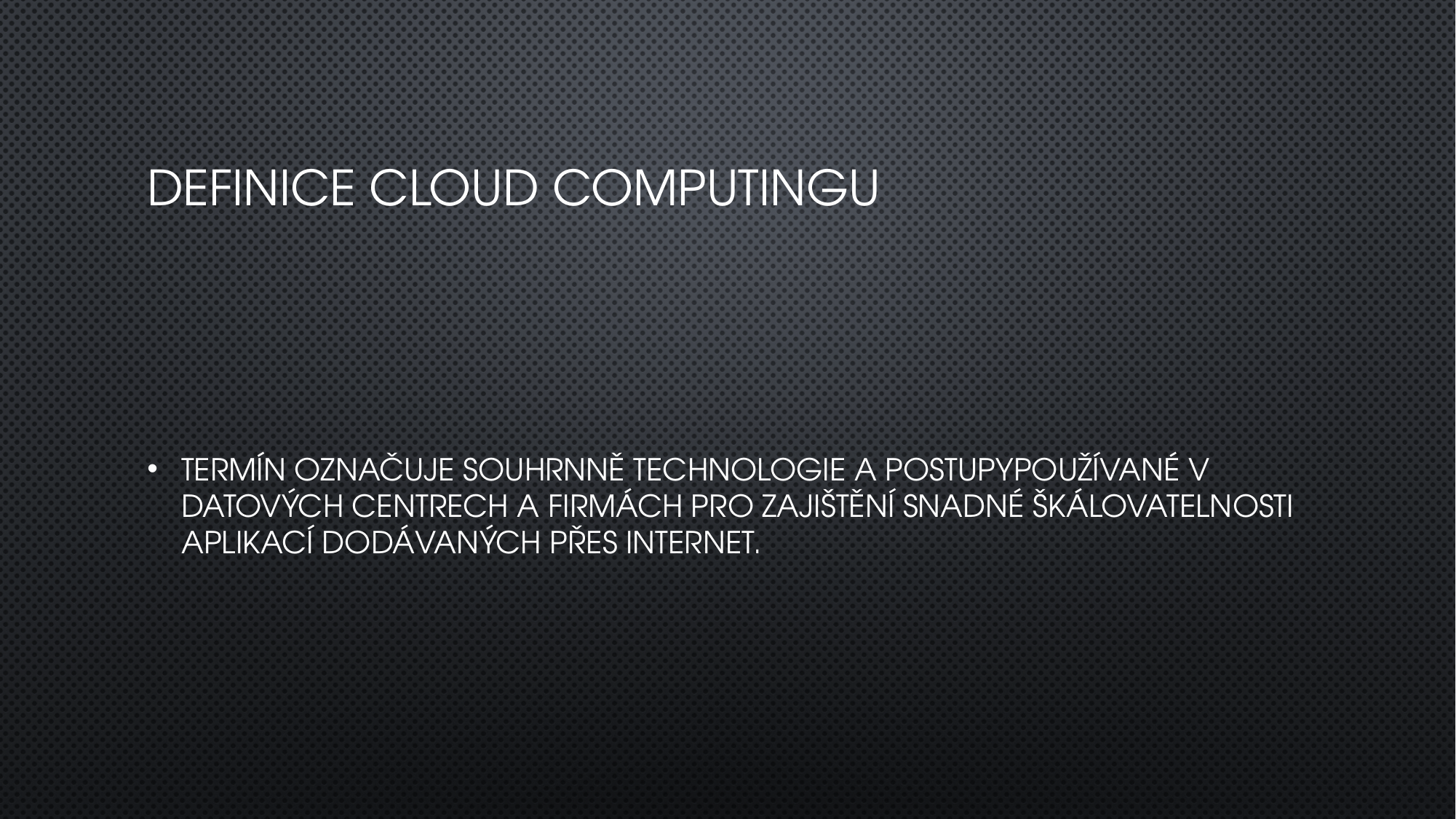

# Definice cloud computingu
Termín označuje souhrnně technologie a postupypoužívané v datových centrech a firmách pro zajištění snadné škálovatelnosti aplikací dodávaných přes Internet.